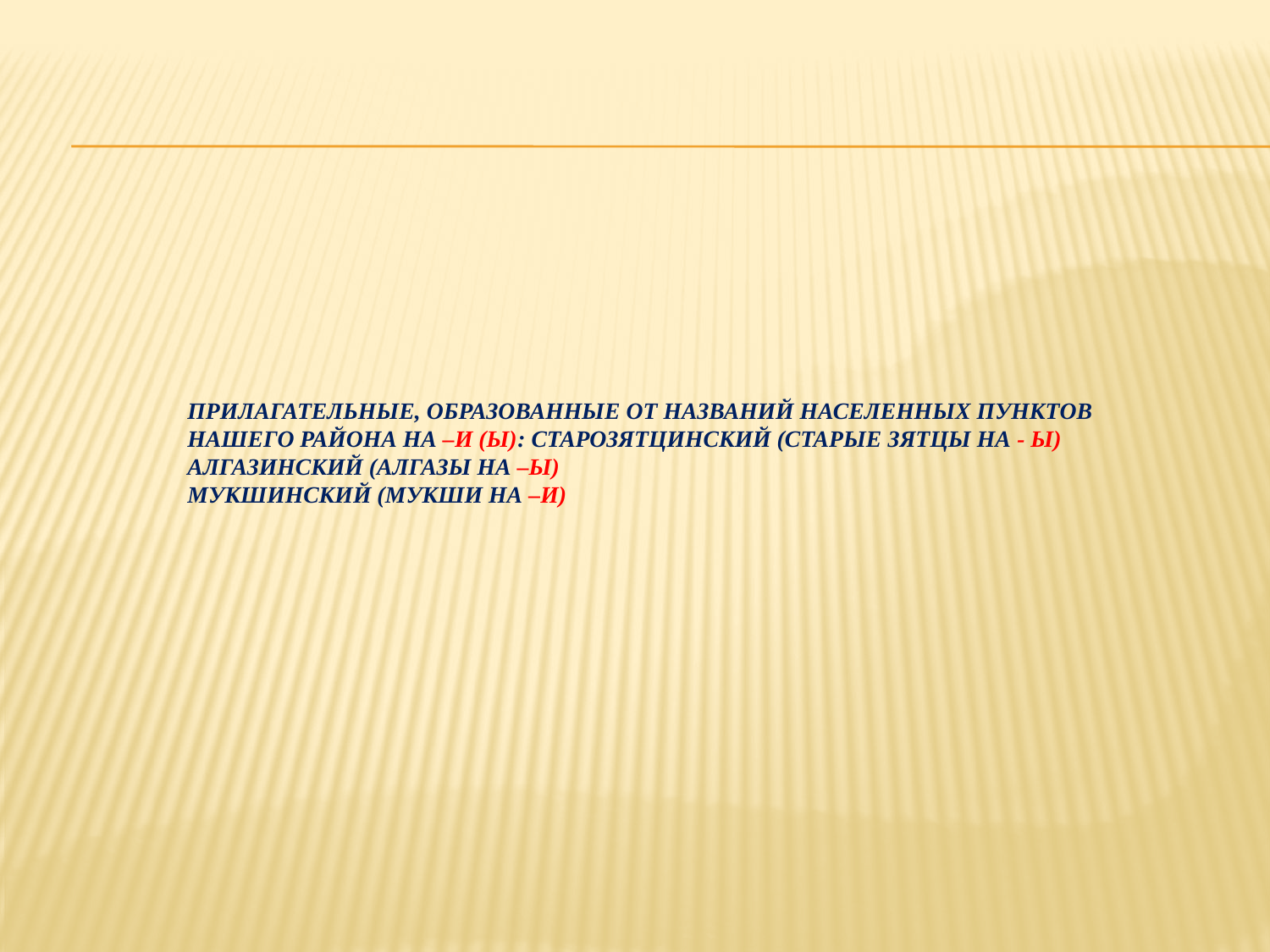

# Прилагательные, образованные от названий населенных пунктов нашего района на –и (ы): старозятцинский (Старые Зятцы на - ы) алгазинский (Алгазы на –ы) мукшинский (Мукши на –и)